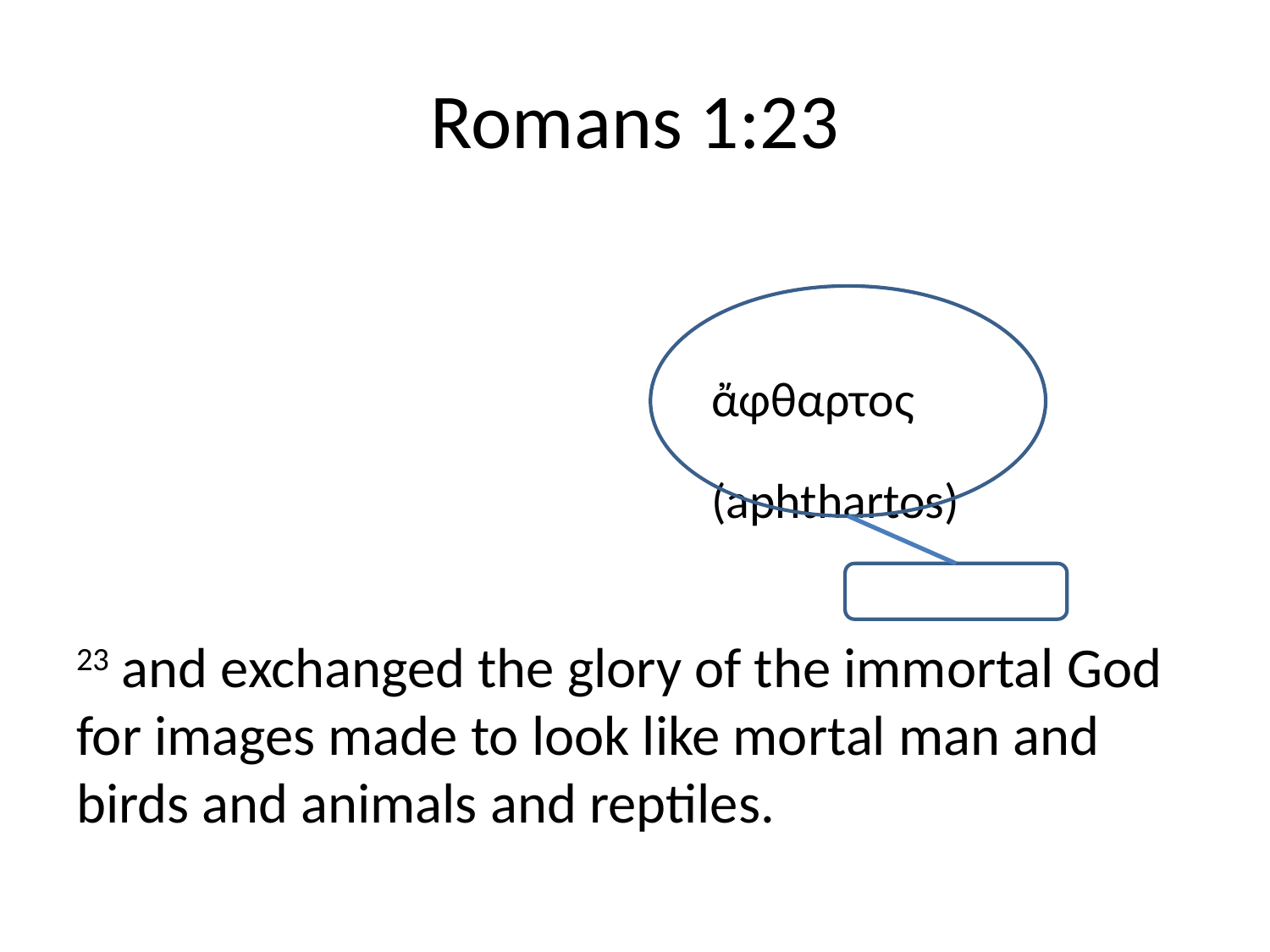

# Romans 1:23

					ἄφθαρτος
					(aphthartos)

23 and exchanged the glory of the immortal God for images made to look like mortal man and birds and animals and reptiles.